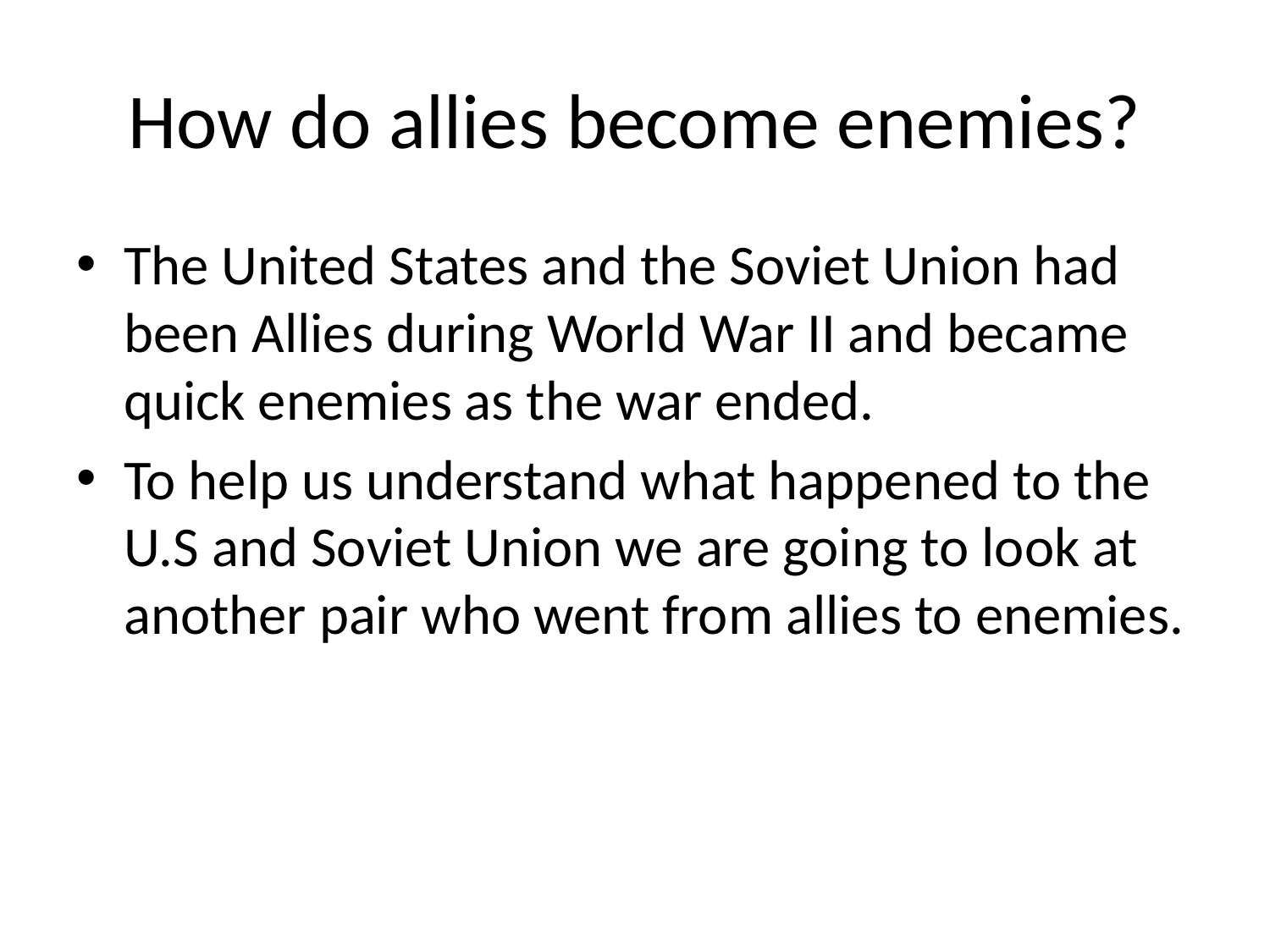

# How do allies become enemies?
The United States and the Soviet Union had been Allies during World War II and became quick enemies as the war ended.
To help us understand what happened to the U.S and Soviet Union we are going to look at another pair who went from allies to enemies.